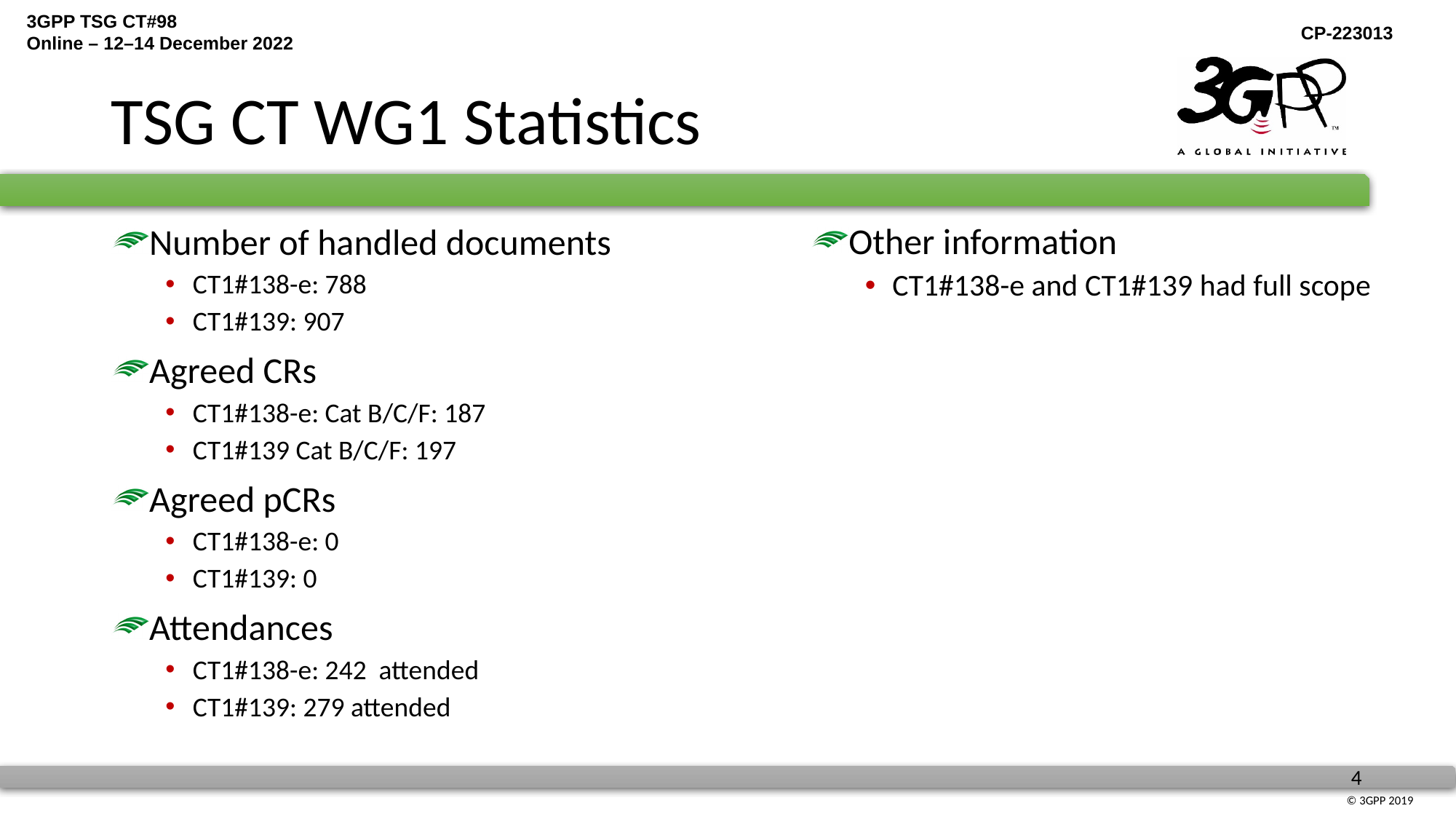

# TSG CT WG1 Statistics
Other information
CT1#138-e and CT1#139 had full scope
Number of handled documents
CT1#138-e: 788
CT1#139: 907
Agreed CRs
CT1#138-e: Cat B/C/F: 187
CT1#139 Cat B/C/F: 197
Agreed pCRs
CT1#138-e: 0
CT1#139: 0
Attendances
CT1#138-e: 242  attended
CT1#139: 279 attended